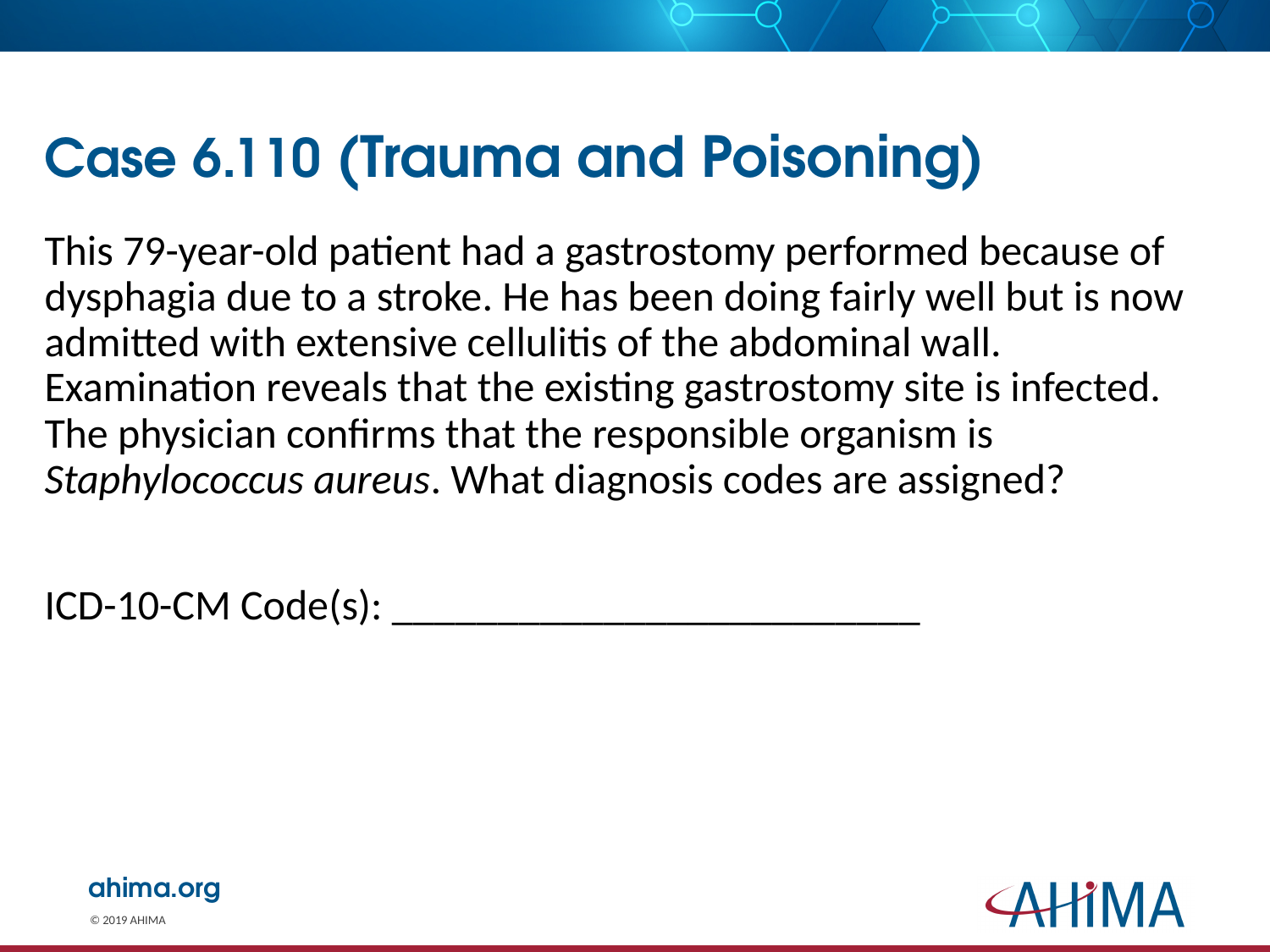

# Case 6.110 (Trauma and Poisoning)
This 79-year-old patient had a gastrostomy performed because of dysphagia due to a stroke. He has been doing fairly well but is now admitted with extensive cellulitis of the abdominal wall. Examination reveals that the existing gastrostomy site is infected. The physician confirms that the responsible organism is Staphylococcus aureus. What diagnosis codes are assigned?

ICD-10-CM Code(s): _________________________